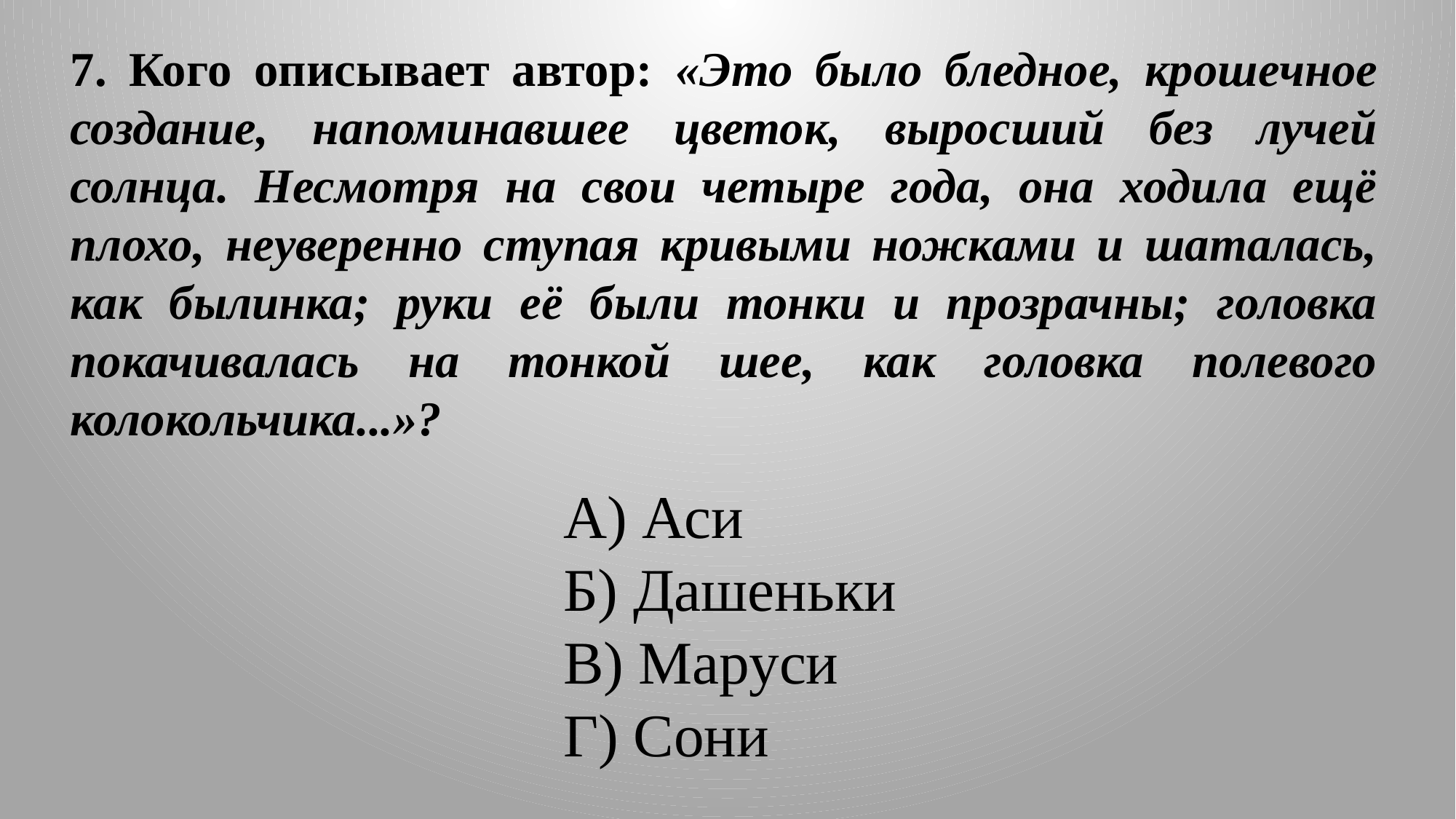

7. Кого описывает автор: «Это было бледное, крошечное создание, напоминавшее цветок, выросший без лучей солнца. Несмотря на свои четыре года, она ходила ещё плохо, неуверенно ступая кривыми ножками и шаталась, как былинка; руки её были тонки и прозрачны; головка покачивалась на тонкой шее, как головка полевого колокольчика...»?

А) Аси
Б) Дашеньки
В) Маруси
Г) Сони